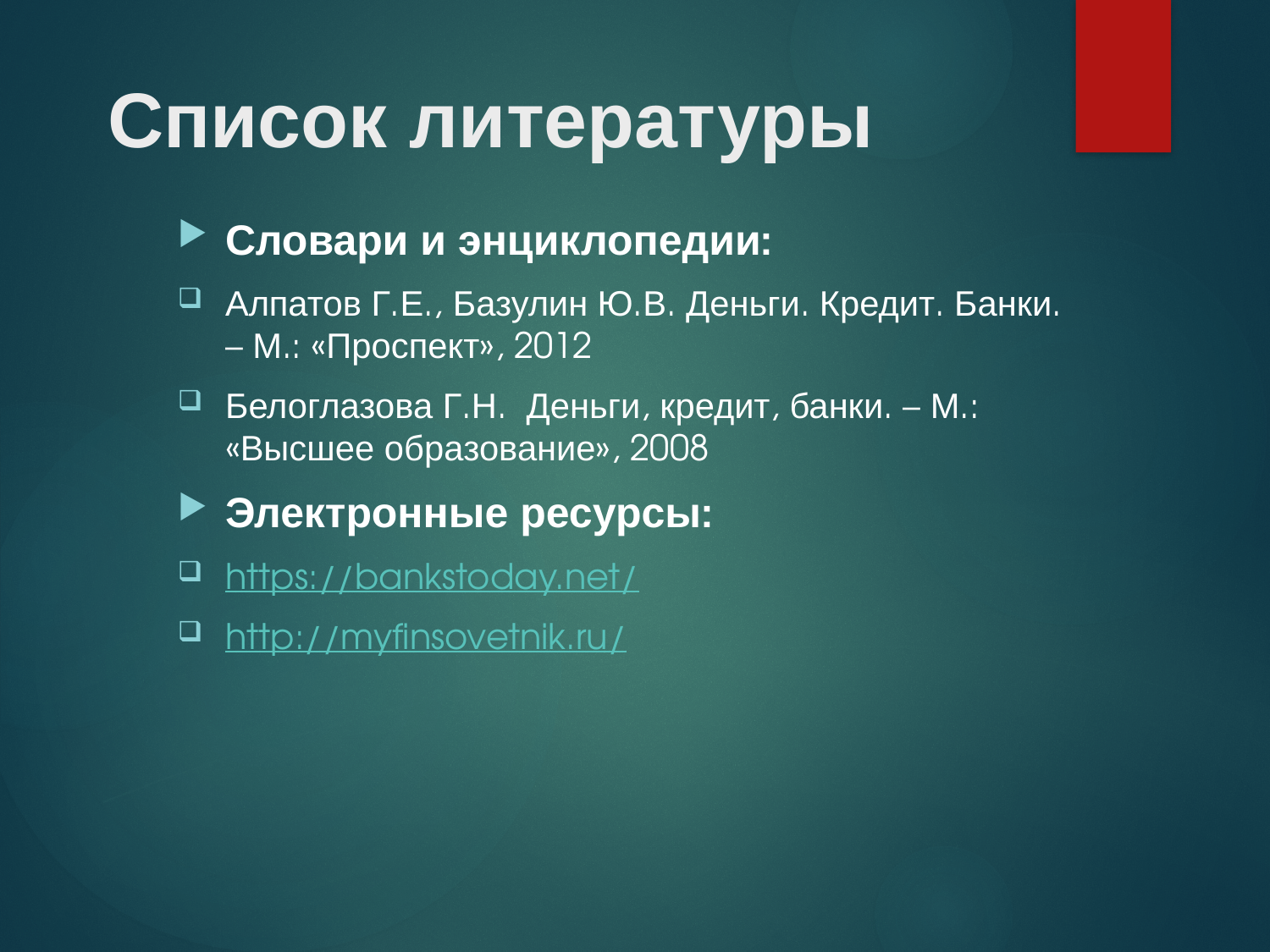

# Список литературы
Словари и энциклопедии:
Алпатов Г.Е., Базулин Ю.В. Деньги. Кредит. Банки.  – М.: «Проспект», 2012
Белоглазова Г.Н.  Деньги, кредит, банки. – М.: «Высшее образование», 2008
Электронные ресурсы:
https://bankstoday.net/
http://myfinsovetnik.ru/